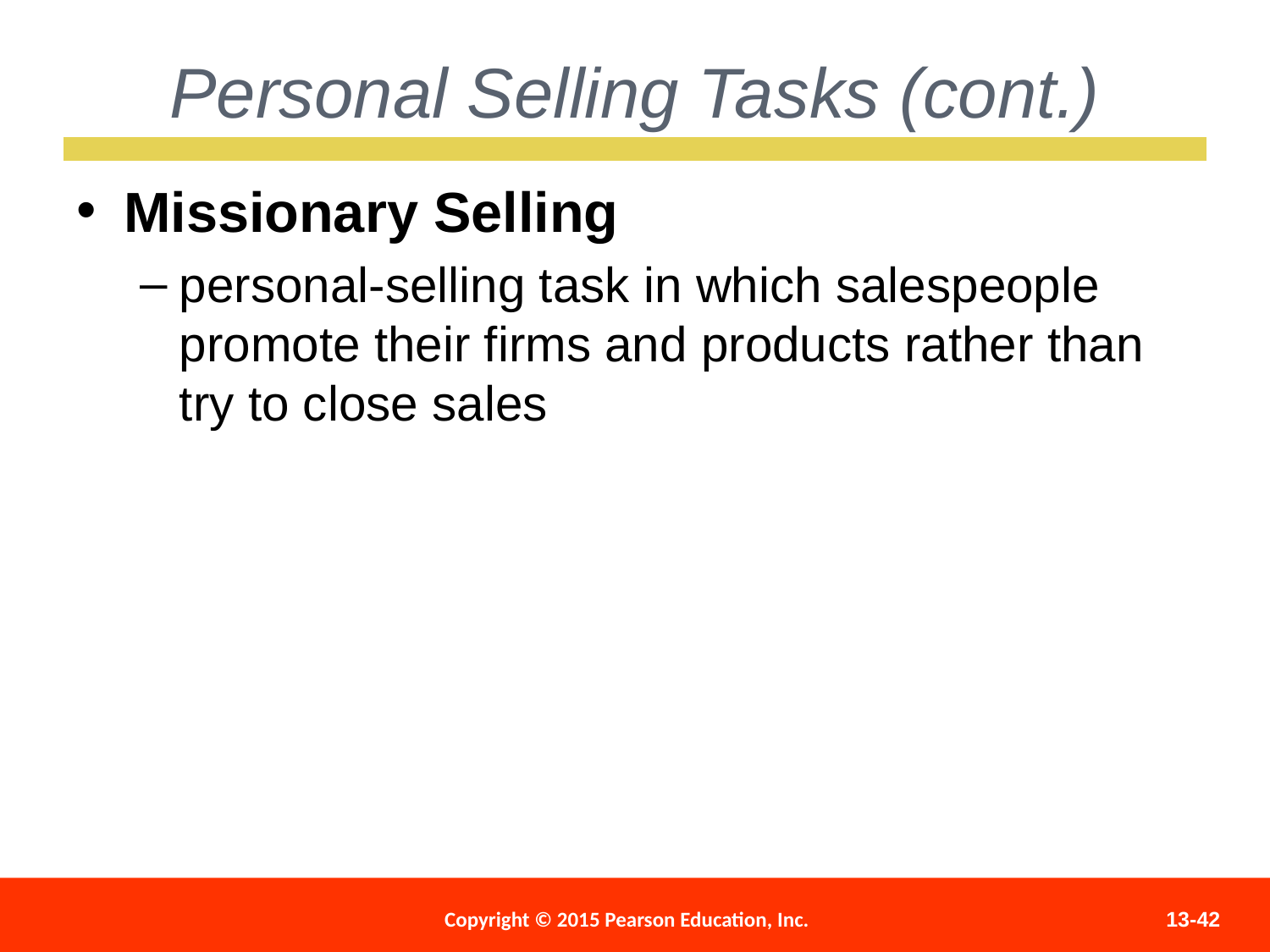

Personal Selling Tasks (cont.)
Missionary Selling
personal-selling task in which salespeople promote their firms and products rather than try to close sales